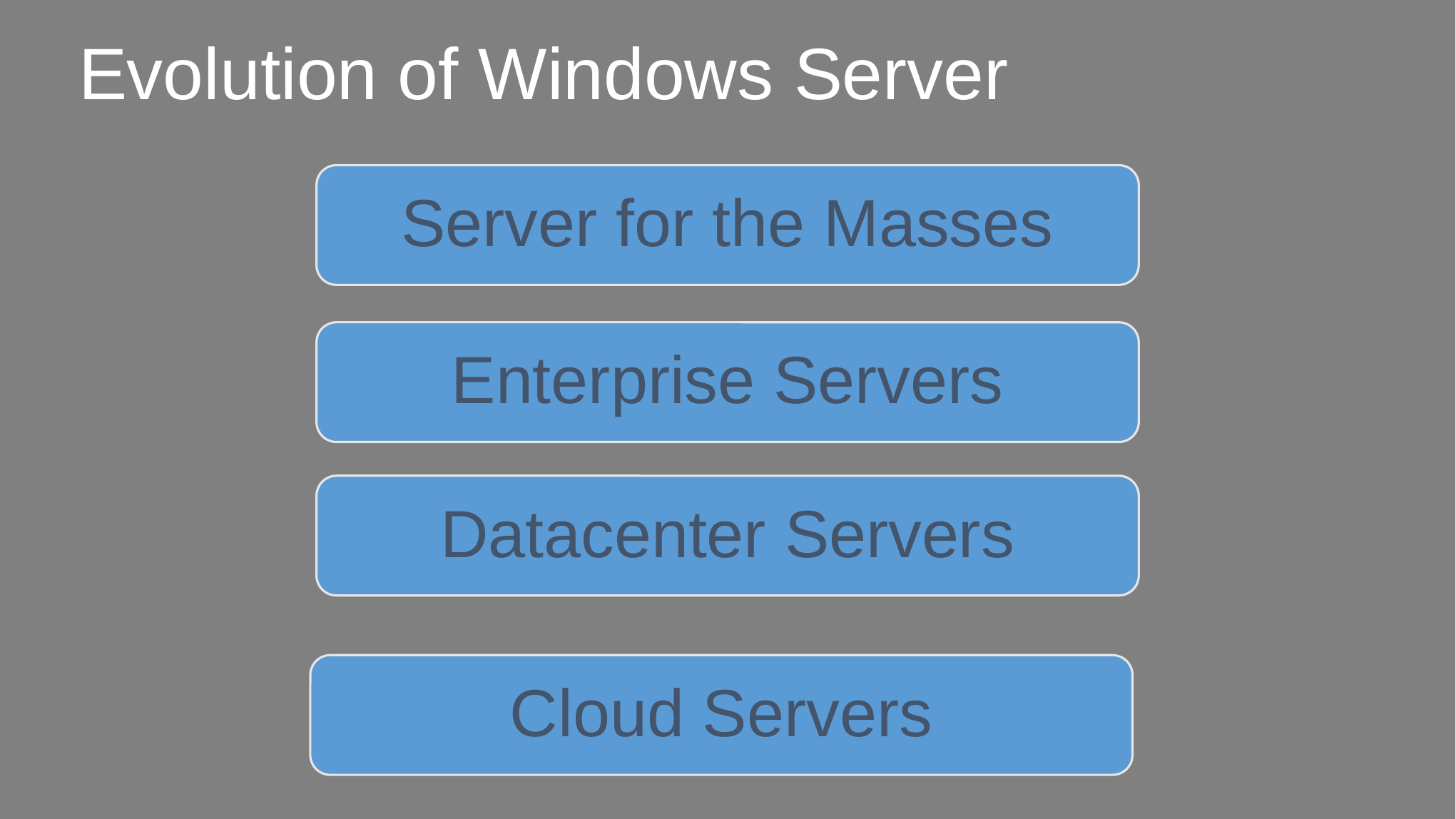

# Evolution of Windows Server
Server for the Masses
Enterprise Servers
Datacenter Servers
Cloud Servers